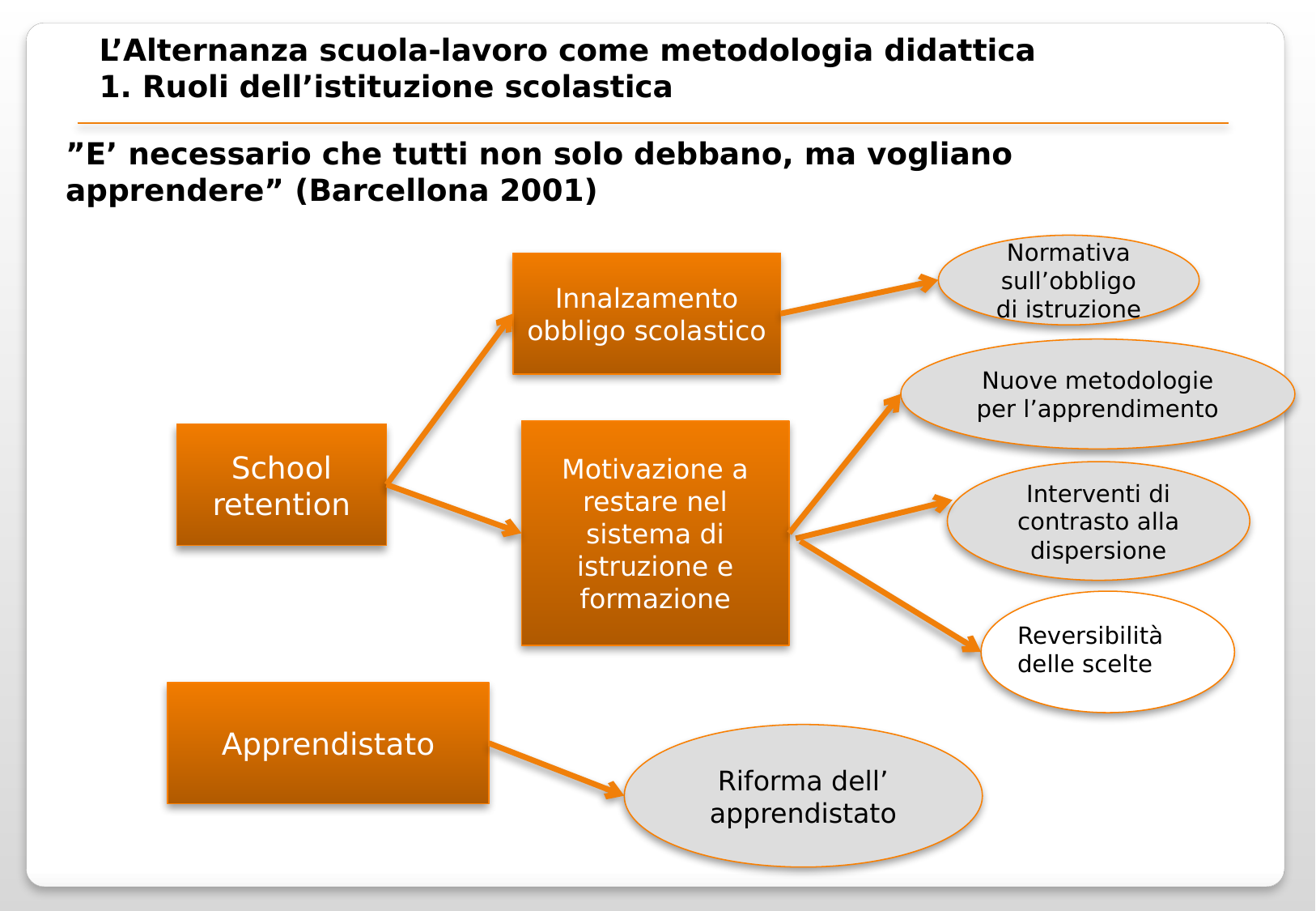

L’Alternanza scuola-lavoro come metodologia didattica
1. Ruoli dell’istituzione scolastica
”E’ necessario che tutti non solo debbano, ma vogliano apprendere” (Barcellona 2001)
Normativa sull’obbligo di istruzione
Innalzamento obbligo scolastico
Nuove metodologie per l’apprendimento
Motivazione a restare nel sistema di istruzione e formazione
School retention
Interventi di contrasto alla dispersione

Reversibilità delle scelte
Apprendistato
Riforma dell’
apprendistato